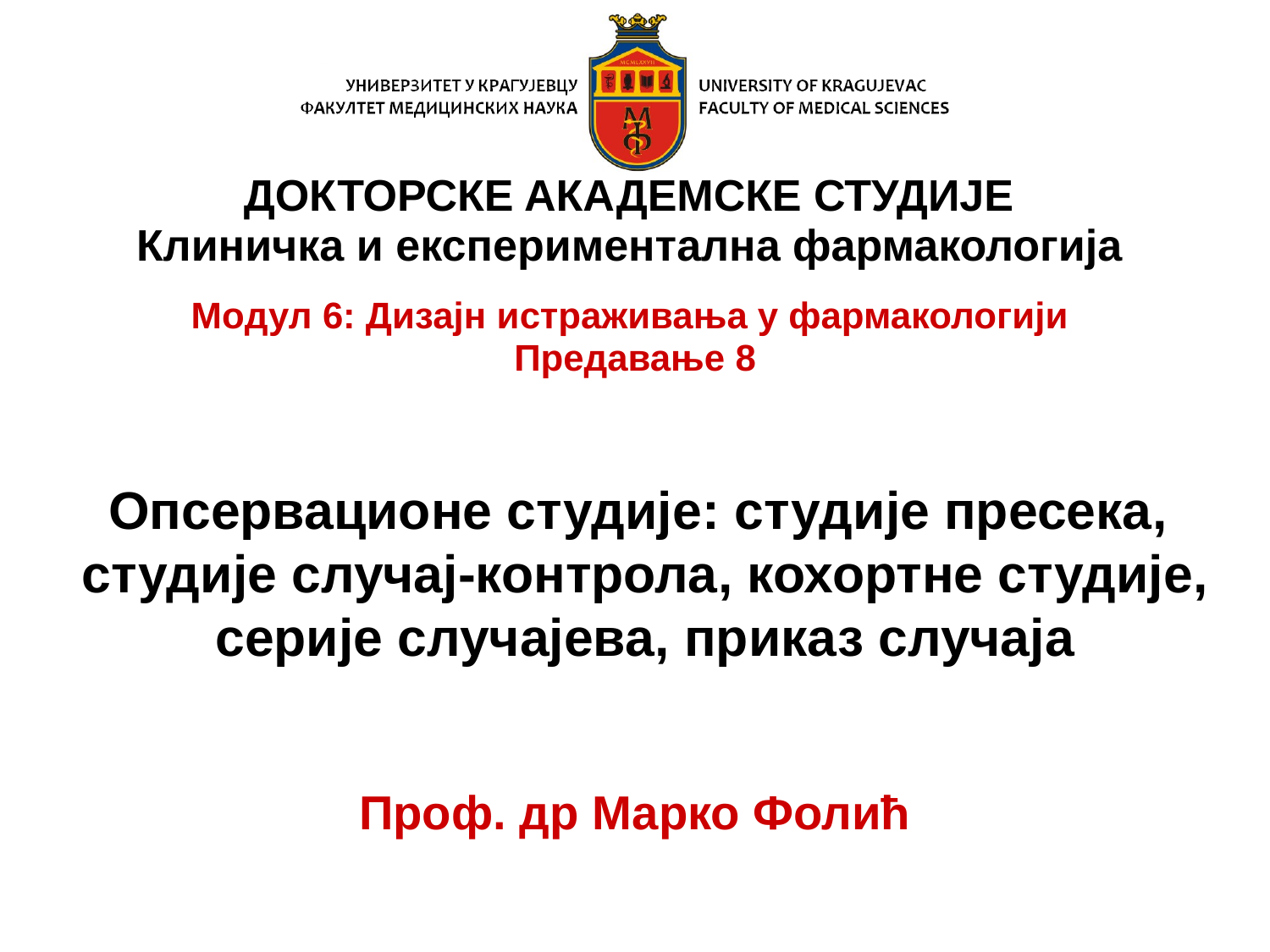

ДОКТОРСКE AКАДЕМСКE СТУДИЈE
Клиничка и експериментална фармакологија
Moдул 6: Дизајн истраживања у фармакологији
Предавањe 8
# Опсервационе студије: студије пресека, студије случај-контрола, кохортне студије, серије случајева, приказ случајa
Проф. др Марко Фолић